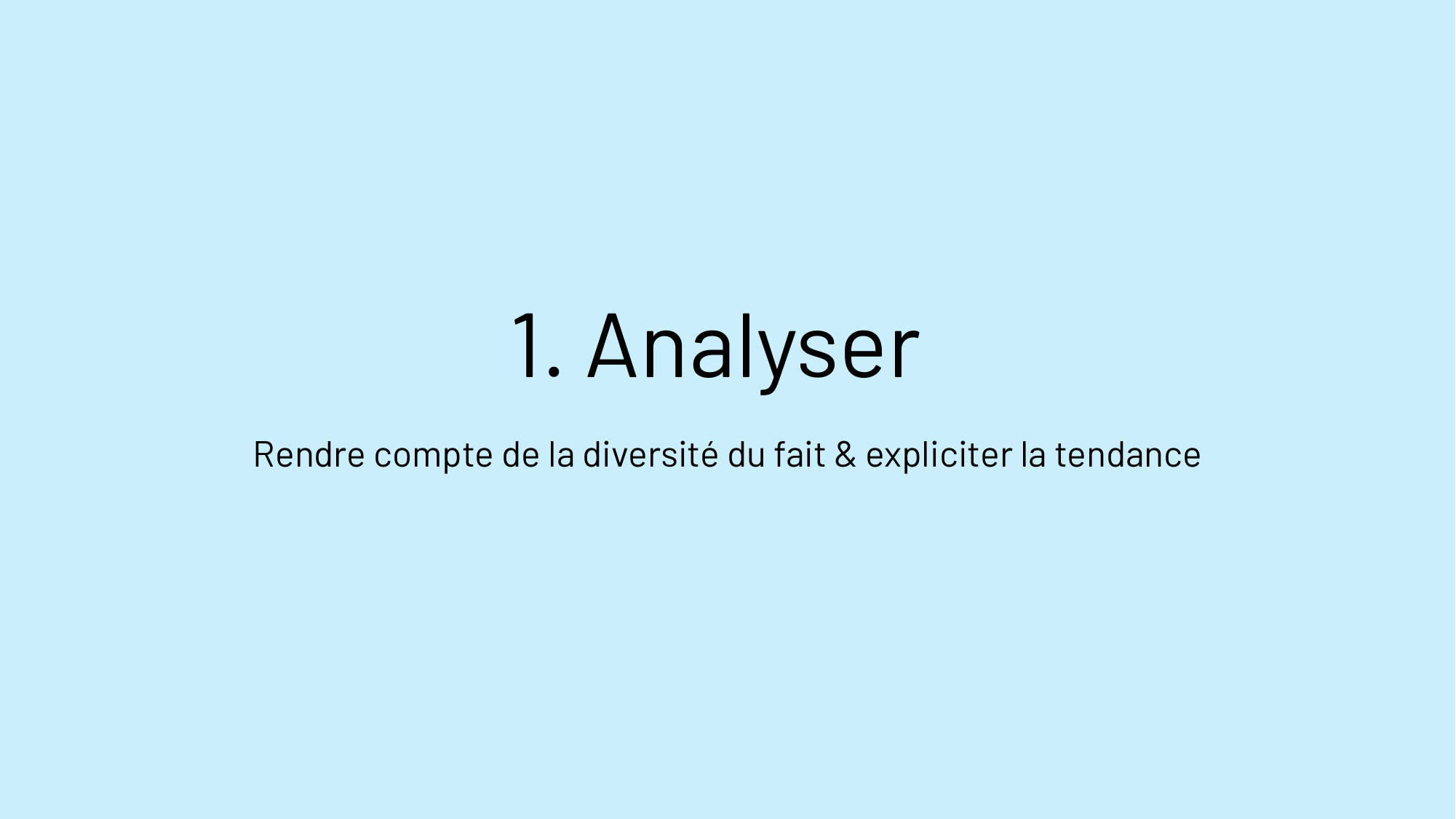

# 1. Analyser
Rendre compte de la diversité du fait & expliciter la tendance